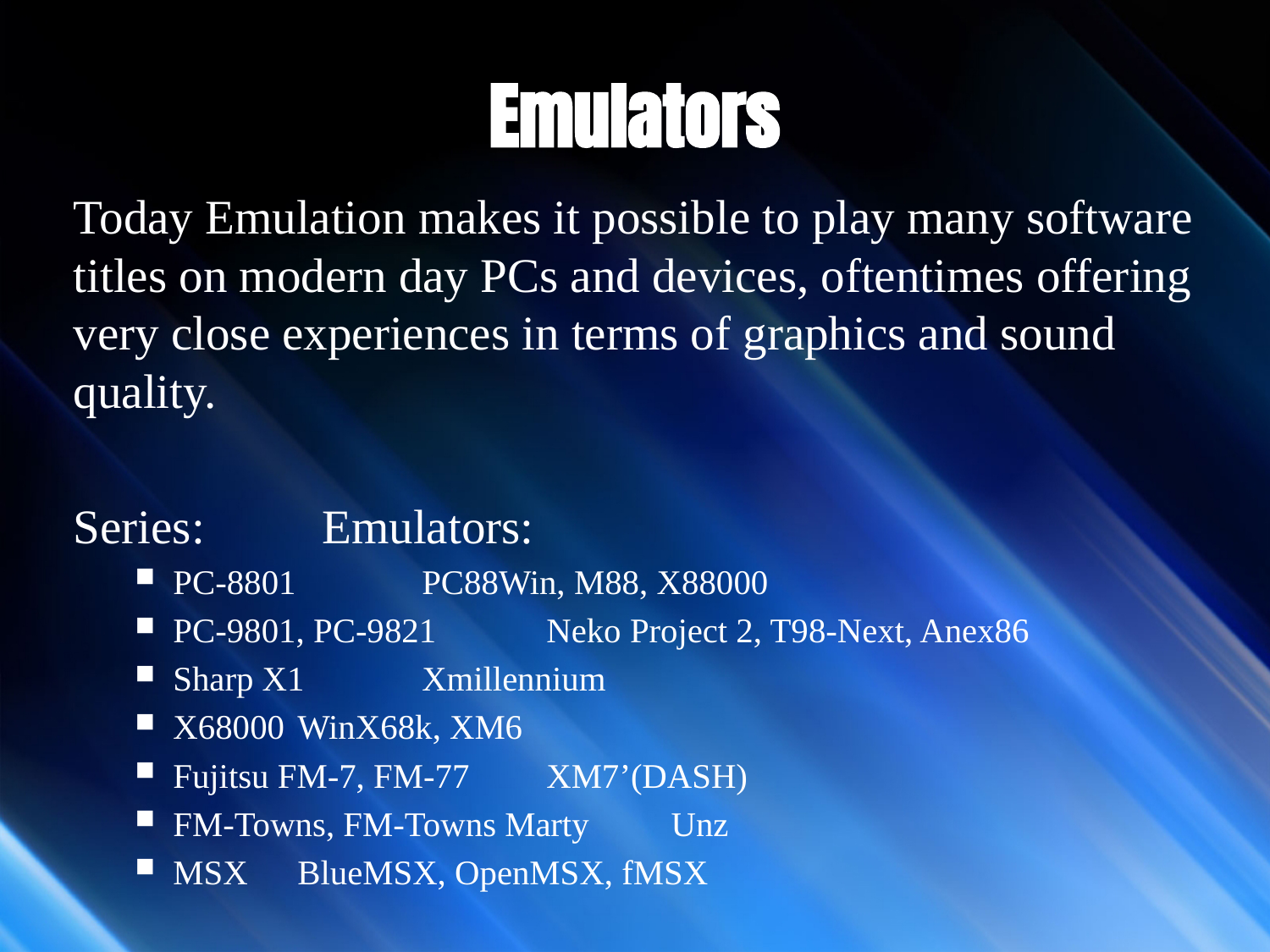

# Emulators
Today Emulation makes it possible to play many software titles on modern day PCs and devices, oftentimes offering very close experiences in terms of graphics and sound quality.

	Series: 			Emulators:
PC-8801 			PC88Win, M88, X88000
PC-9801, PC-9821 		Neko Project 2, T98-Next, Anex86
Sharp X1 			Xmillennium
X68000 				WinX68k, XM6
Fujitsu FM-7, FM-77 		XM7’(DASH)
FM-Towns, FM-Towns Marty 	Unz
MSX 				BlueMSX, OpenMSX, fMSX